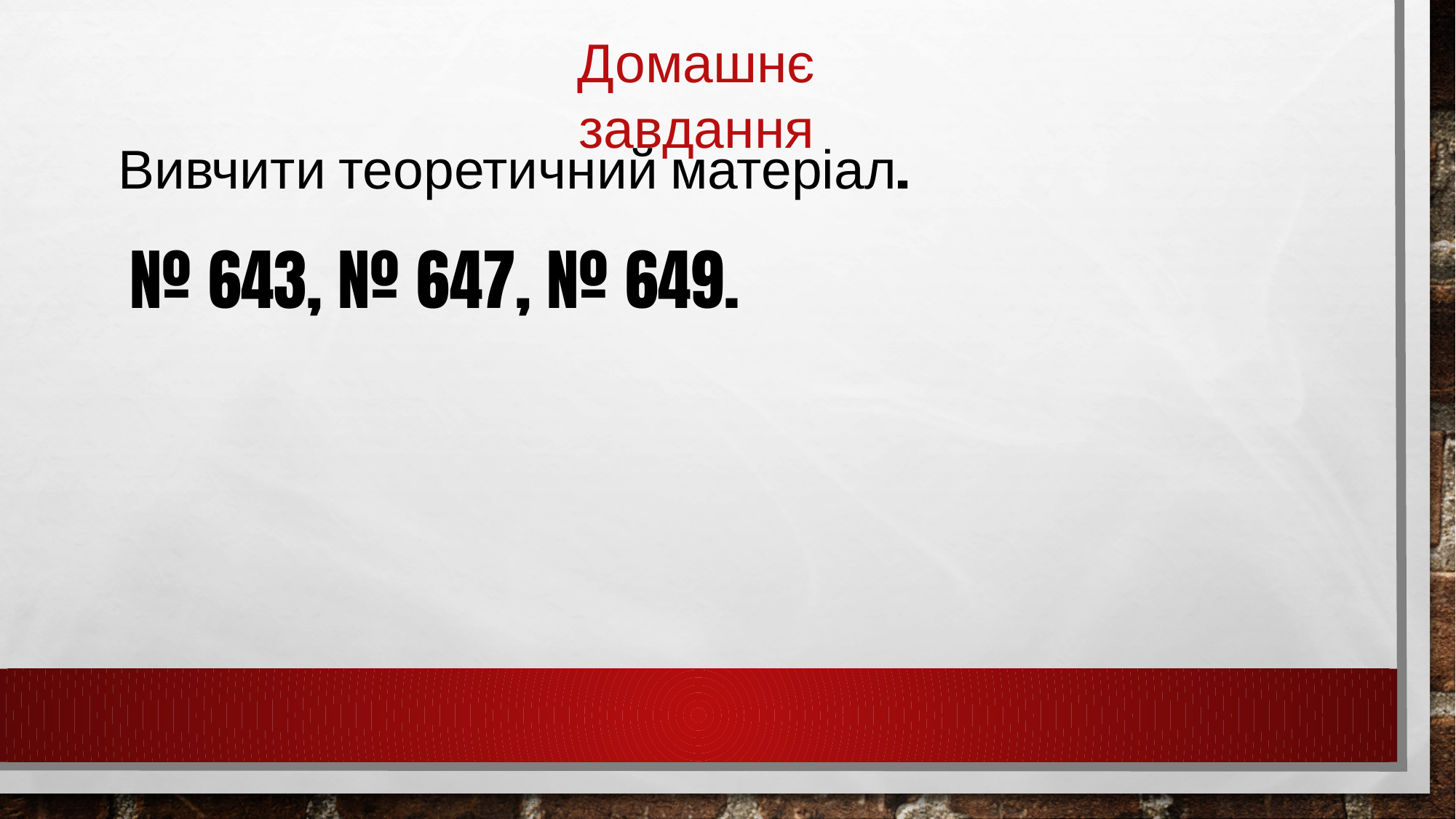

Домашнє завдання
Вивчити теоретичний матеріал.
№ 643, № 647, № 649.